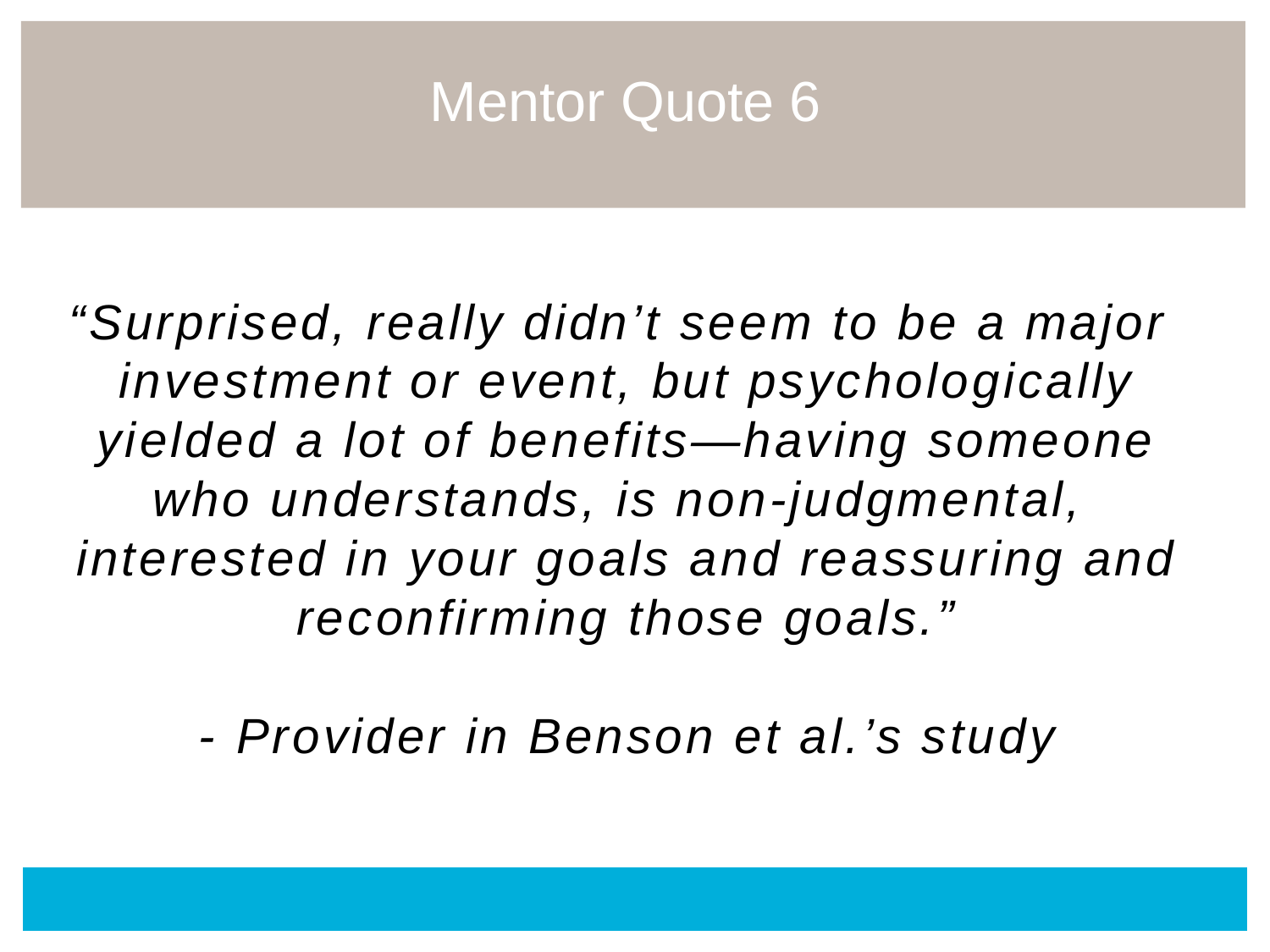

Mentor Quote 6
# “Surprised, really didn’t seem to be a major  investment or event, but psychologically yielded a lot of benefits—having someone who understands, is non-judgmental,  interested in your goals and reassuring and reconfirming those goals.” - Provider in Benson et al.’s study